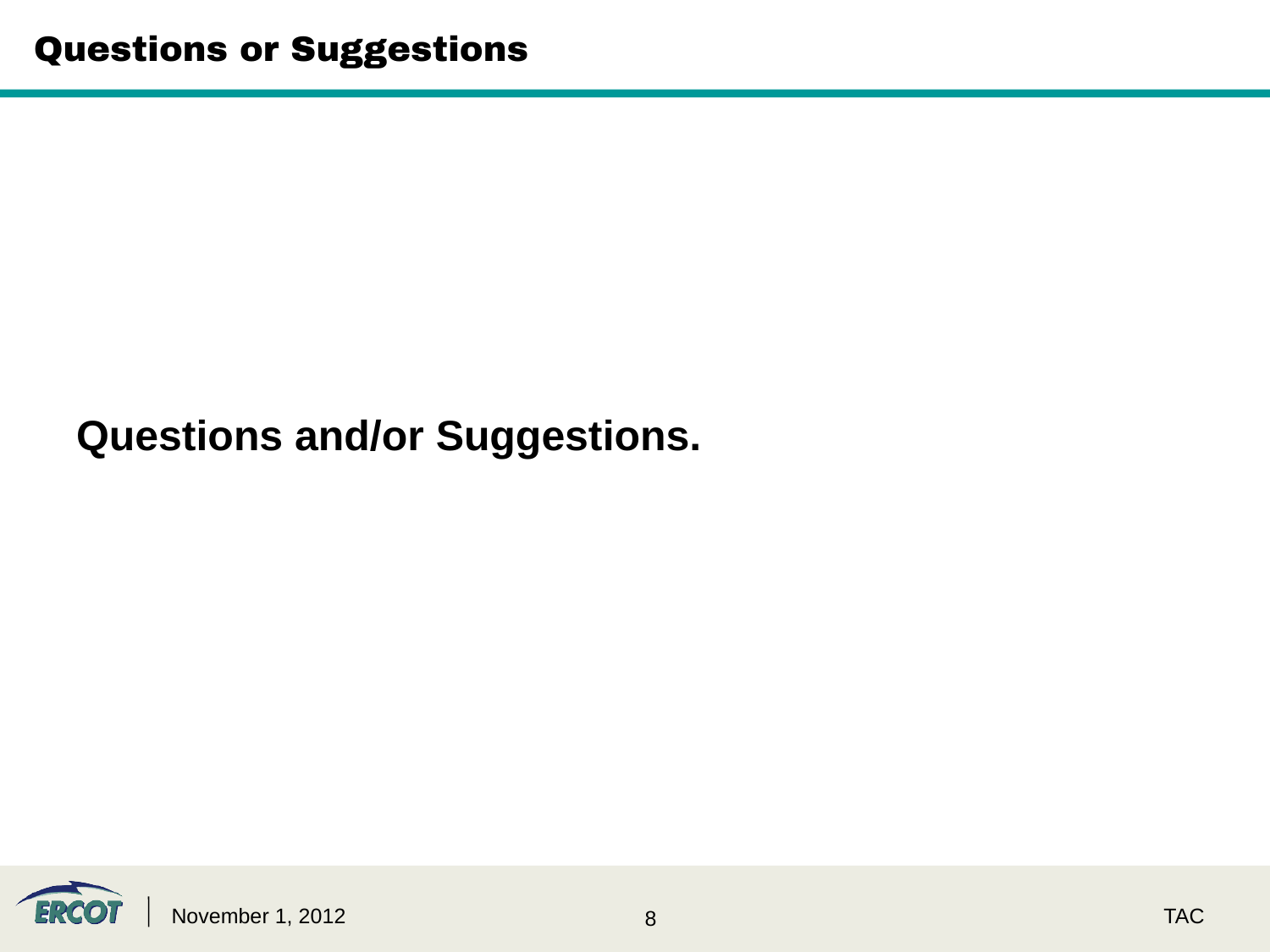

# Questions or Suggestions

Questions and/or Suggestions.

November 1, 2012
TAC